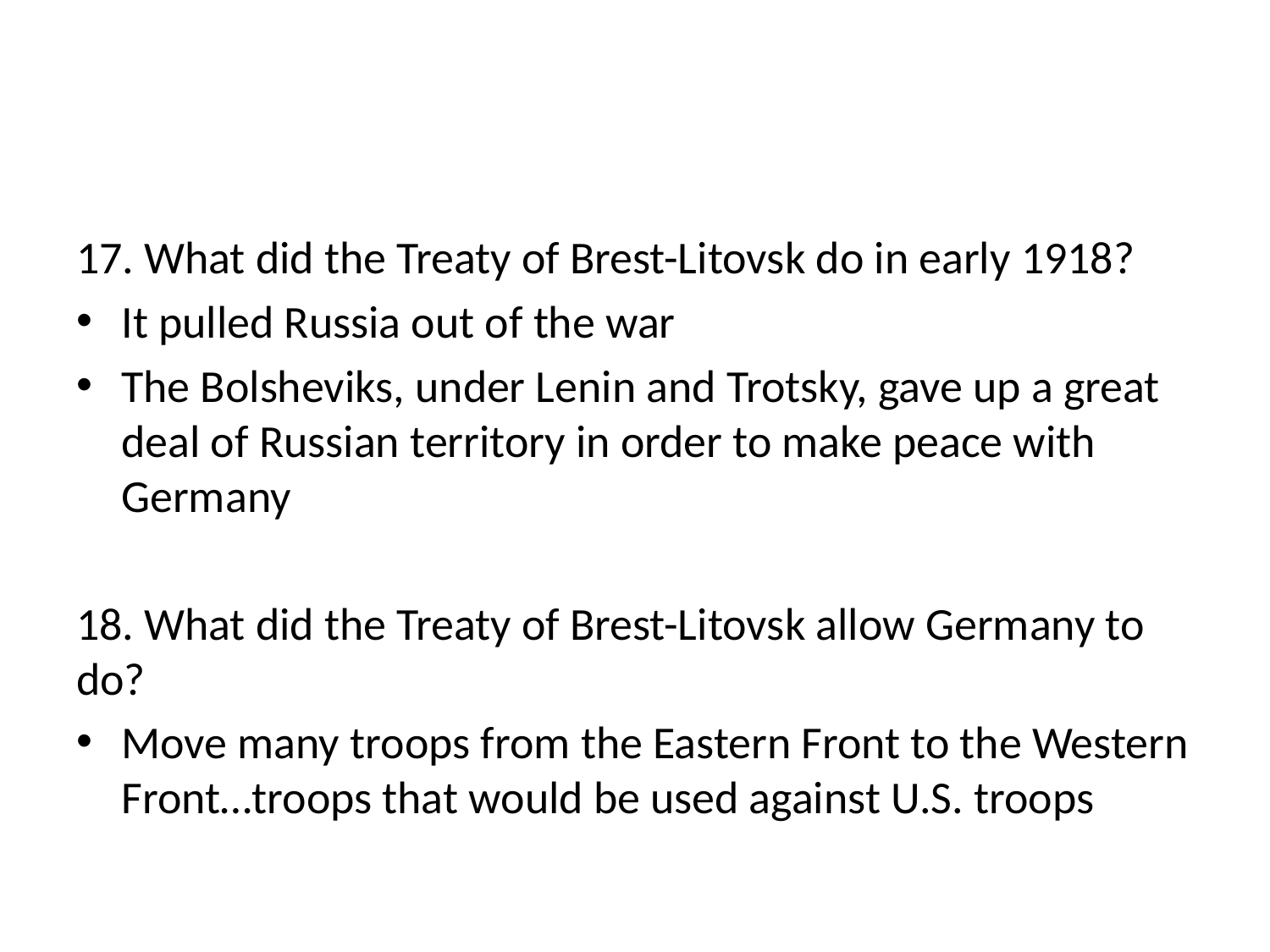

#
17. What did the Treaty of Brest-Litovsk do in early 1918?
It pulled Russia out of the war
The Bolsheviks, under Lenin and Trotsky, gave up a great deal of Russian territory in order to make peace with Germany

18. What did the Treaty of Brest-Litovsk allow Germany to do?
Move many troops from the Eastern Front to the Western Front…troops that would be used against U.S. troops